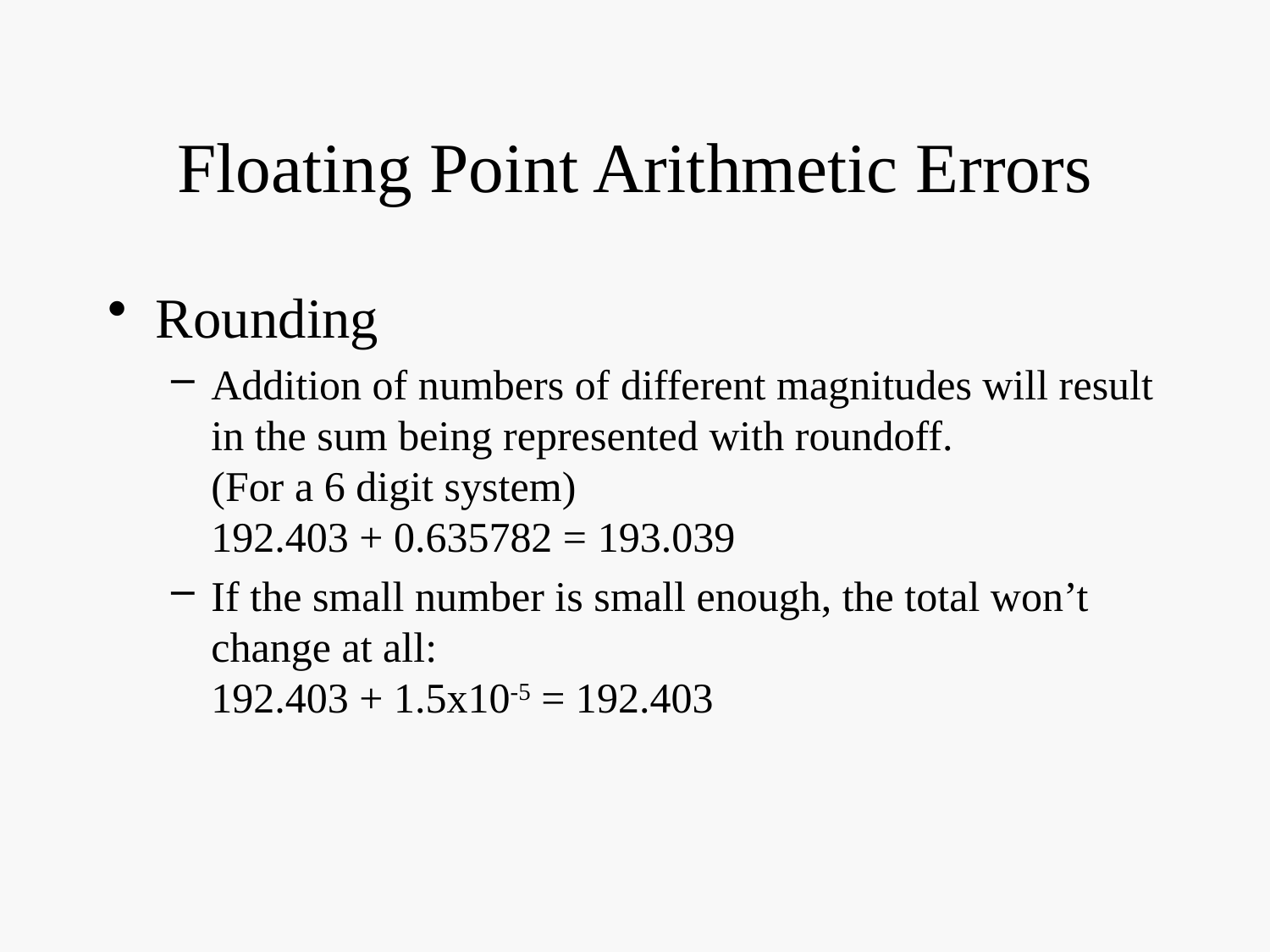

# Floating Point Arithmetic Errors
Rounding
Addition of numbers of different magnitudes will result in the sum being represented with roundoff.
(For a 6 digit system)
192.403 + 0.635782 = 193.039
If the small number is small enough, the total won’t change at all:
192.403 + 1.5x10-5 = 192.403